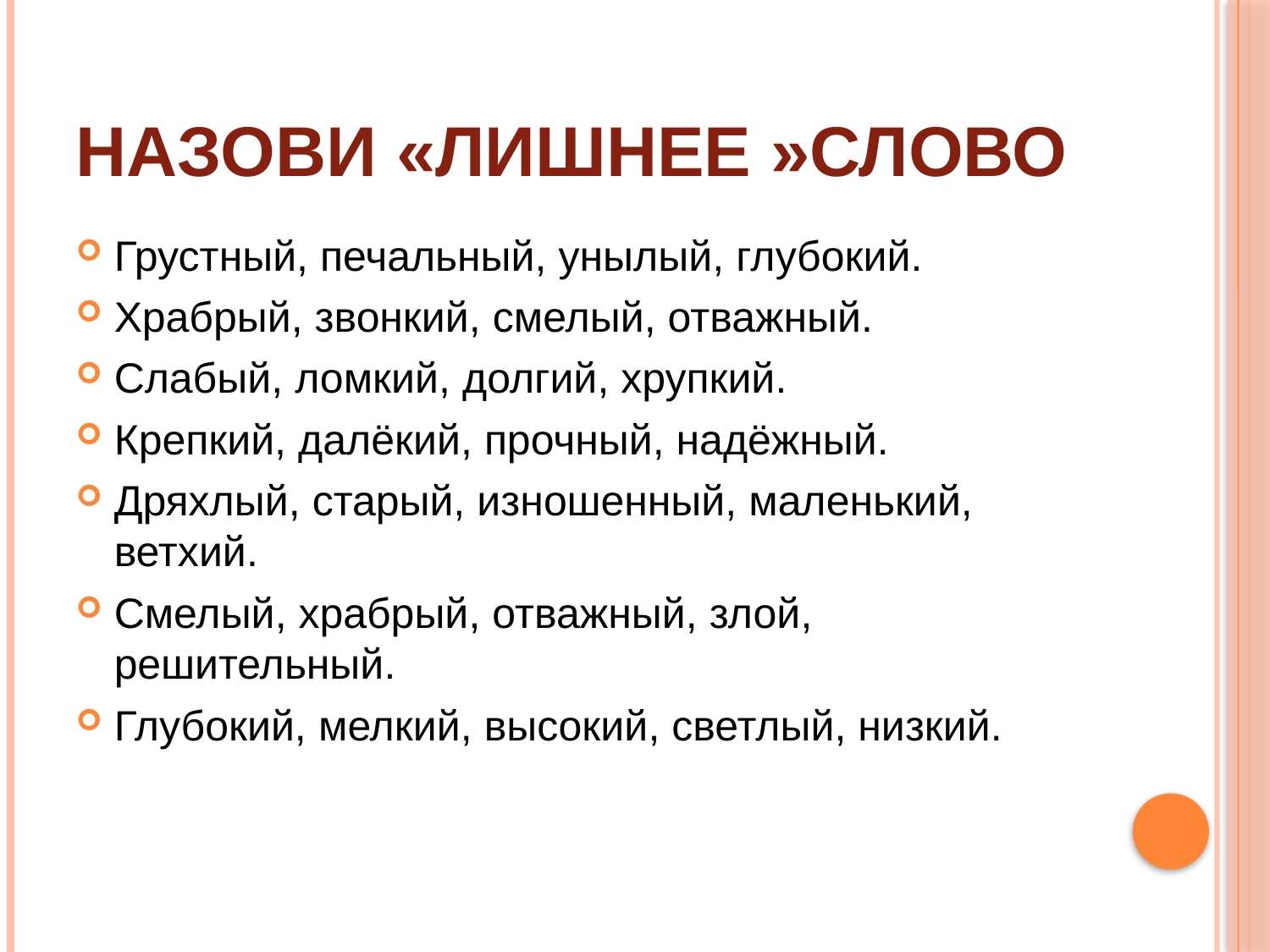

# Назови «лишнее »слово
Грустный, печальный, унылый, глубокий.
Храбрый, звонкий, смелый, отважный.
Слабый, ломкий, долгий, хрупкий.
Крепкий, далёкий, прочный, надёжный.
Дряхлый, старый, изношенный, маленький, ветхий.
Смелый, храбрый, отважный, злой, решительный.
Глубокий, мелкий, высокий, светлый, низкий.